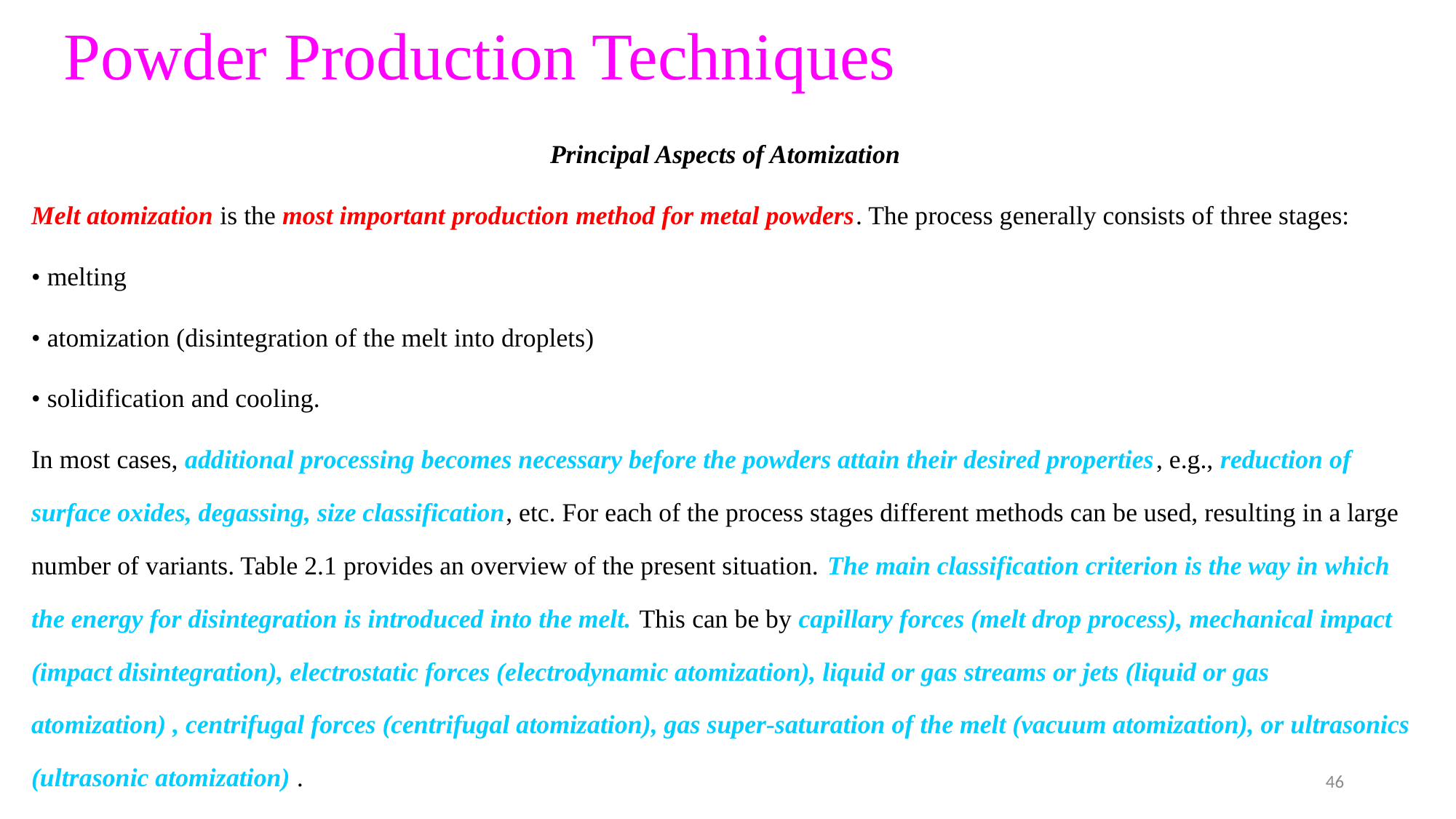

# Powder Production Techniques
 Principal Aspects of Atomization
Melt atomization is the most important production method for metal powders. The process generally consists of three stages:
• melting
• atomization (disintegration of the melt into droplets)
• solidification and cooling.
In most cases, additional processing becomes necessary before the powders attain their desired properties, e.g., reduction of surface oxides, degassing, size classification, etc. For each of the process stages different methods can be used, resulting in a large number of variants. Table 2.1 provides an overview of the present situation. The main classification criterion is the way in which the energy for disintegration is introduced into the melt. This can be by capillary forces (melt drop process), mechanical impact (impact disintegration), electrostatic forces (electrodynamic atomization), liquid or gas streams or jets (liquid or gas atomization) , centrifugal forces (centrifugal atomization), gas super-saturation of the melt (vacuum atomization), or ultrasonics (ultrasonic atomization) .

46